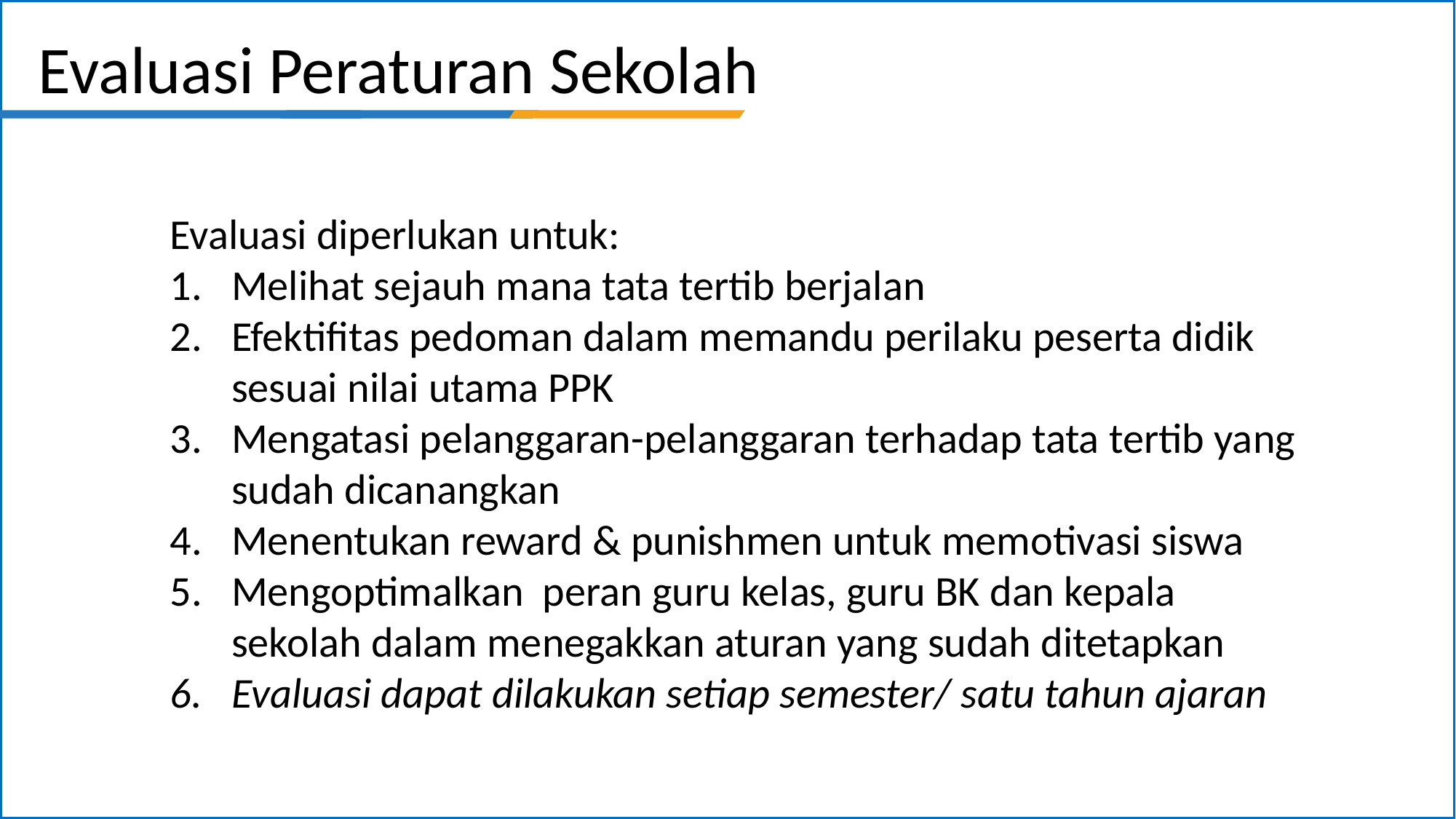

# Evaluasi Peraturan Sekolah

Evaluasi diperlukan untuk:
Melihat sejauh mana tata tertib berjalan
Efektifitas pedoman dalam memandu perilaku peserta didik sesuai nilai utama PPK
Mengatasi pelanggaran-pelanggaran terhadap tata tertib yang sudah dicanangkan
Menentukan reward & punishmen untuk memotivasi siswa
Mengoptimalkan  peran guru kelas, guru BK dan kepala sekolah dalam menegakkan aturan yang sudah ditetapkan
Evaluasi dapat dilakukan setiap semester/ satu tahun ajaran